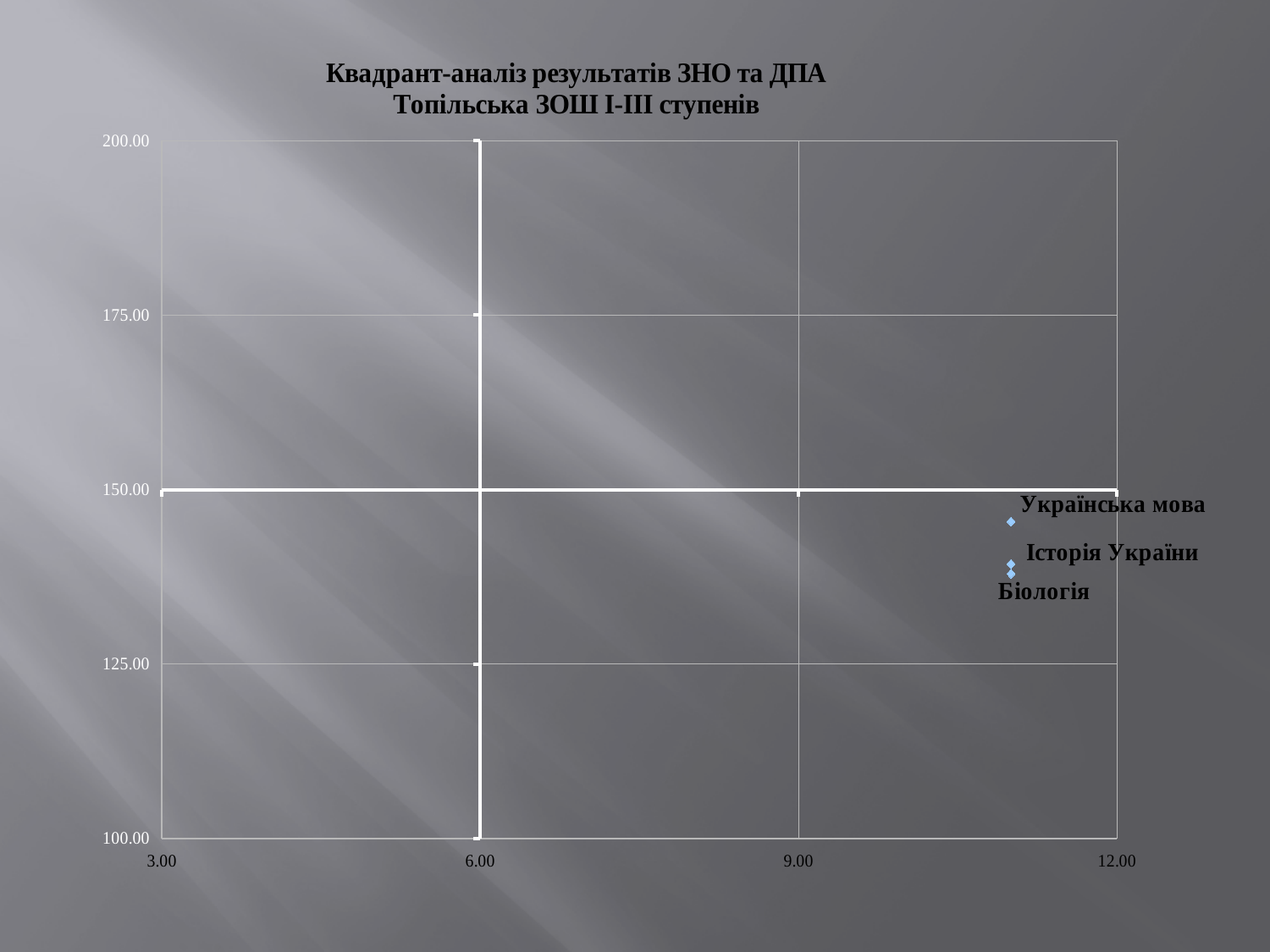

#

### Chart: Квадрант-аналіз результатів ЗНО та ДПА
Топільська ЗОШ І-ІІІ ступенів

| Category |  |
|---|---|